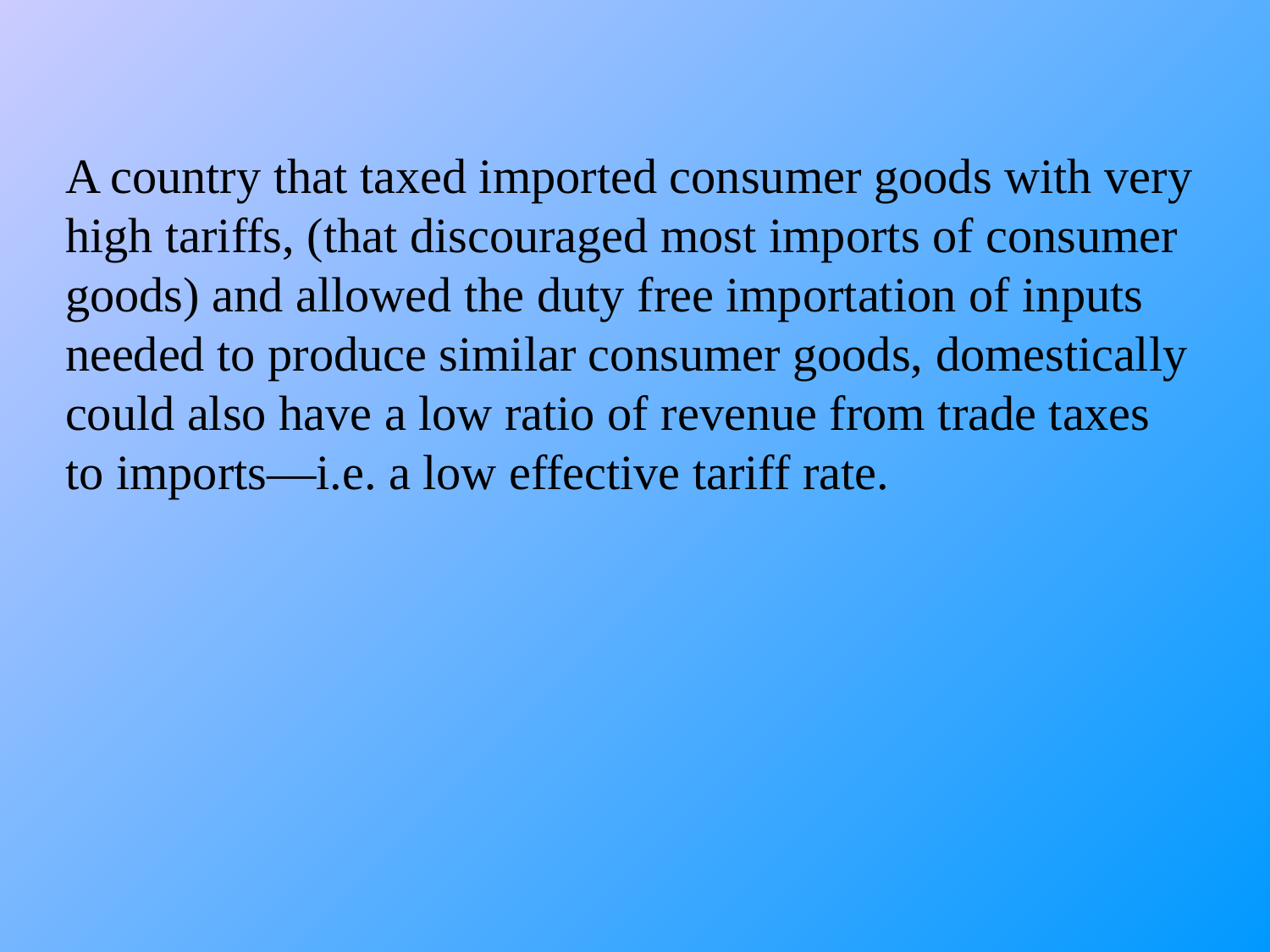

A country that taxed imported consumer goods with very high tariffs, (that discouraged most imports of consumer goods) and allowed the duty free importation of inputs needed to produce similar consumer goods, domestically could also have a low ratio of revenue from trade taxes to imports—i.e. a low effective tariff rate.